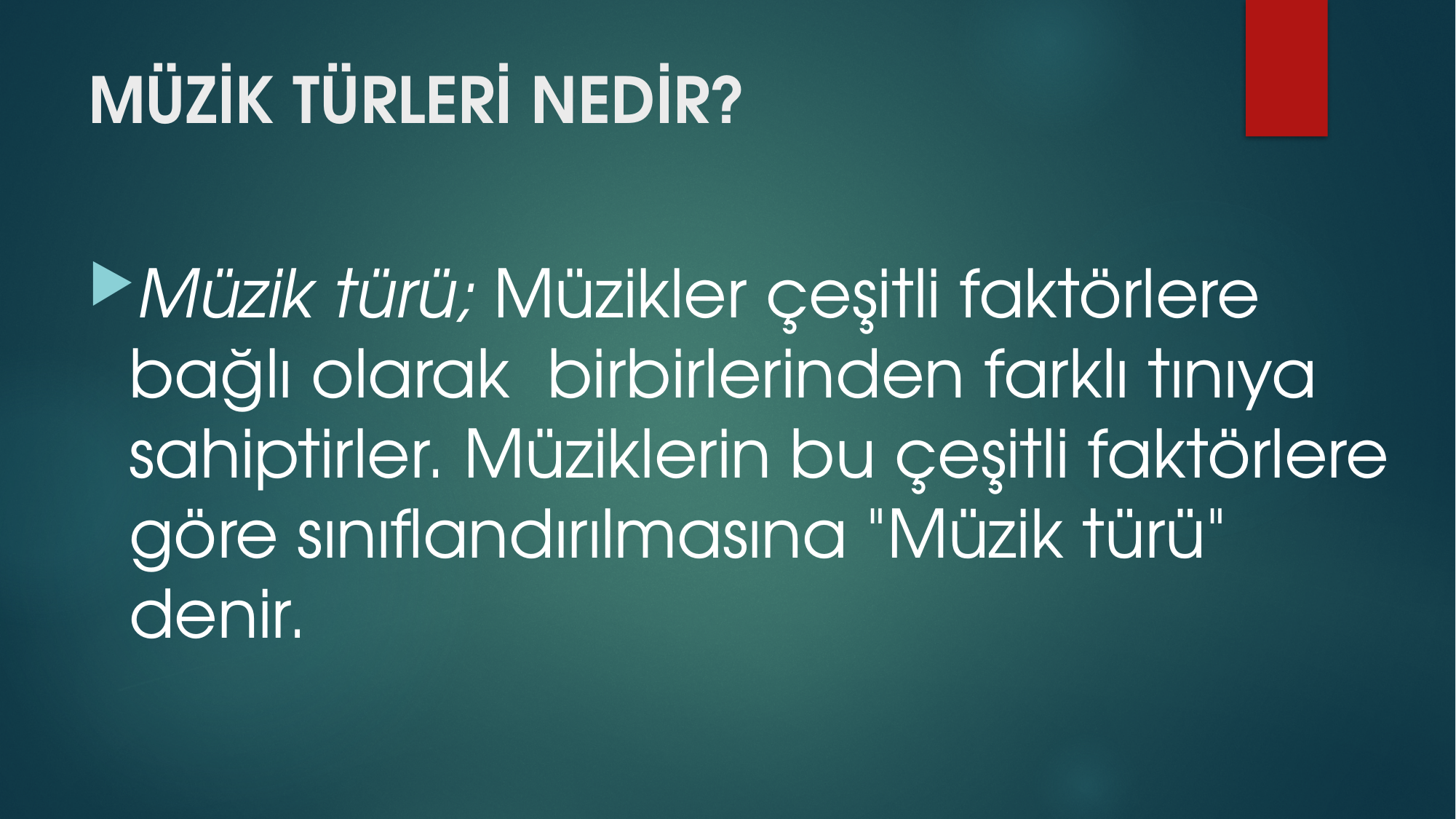

# MÜZİK TÜRLERİ NEDİR?
Müzik türü; Müzikler çeşitli faktörlere bağlı olarak  birbirlerinden farklı tınıya sahiptirler. Müziklerin bu çeşitli faktörlere göre sınıflandırılmasına "Müzik türü" denir.